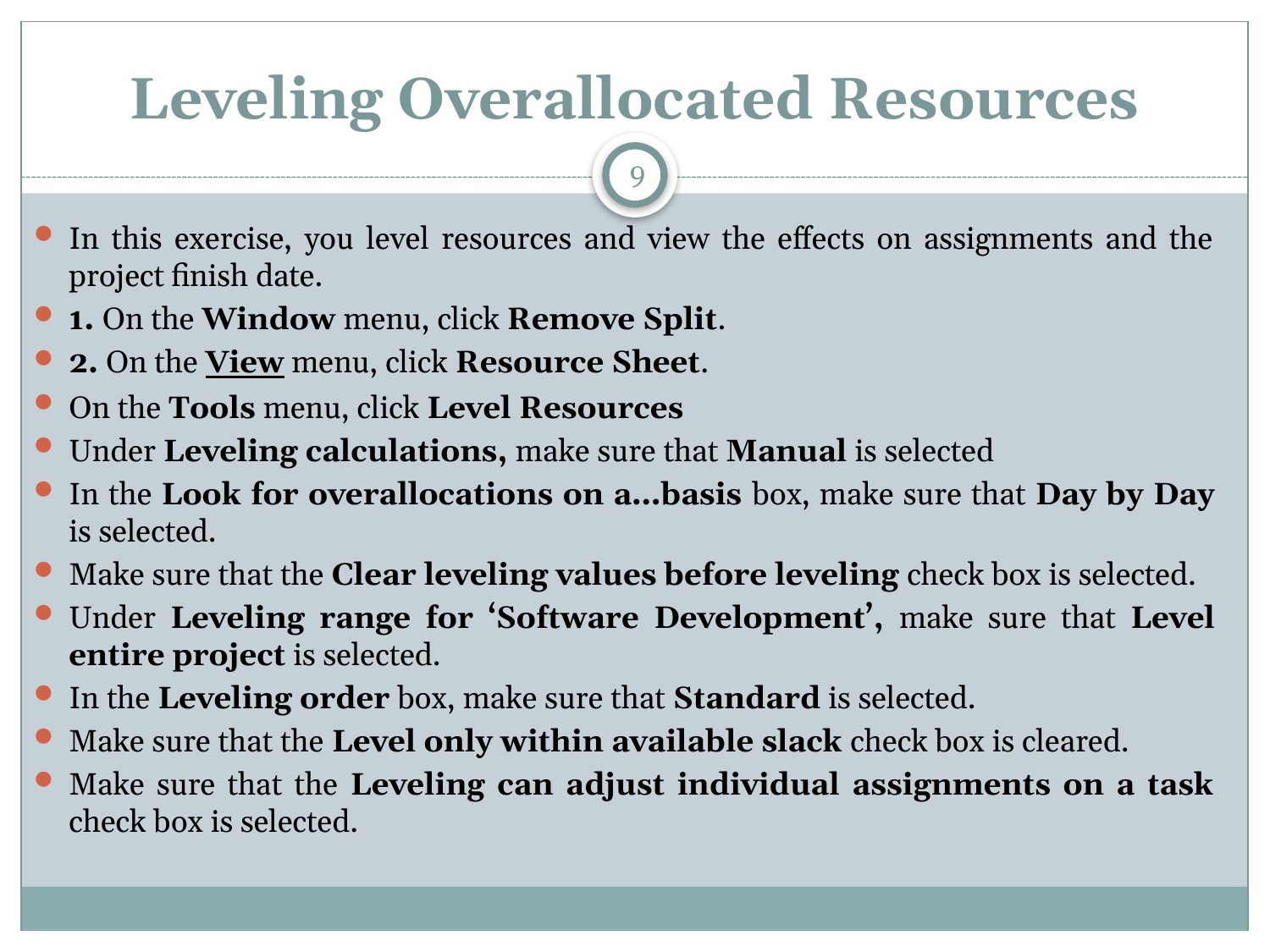

# Leveling Overallocated Resources
9
In this exercise, you level resources and view the effects on assignments and the project finish date.
1. On the Window menu, click Remove Split.
2. On the View menu, click Resource Sheet.
On the Tools menu, click Level Resources
Under Leveling calculations, make sure that Manual is selected
In the Look for overallocations on a…basis box, make sure that Day by Day is selected.
Make sure that the Clear leveling values before leveling check box is selected.
Under Leveling range for ‘Software Development’, make sure that Level entire project is selected.
In the Leveling order box, make sure that Standard is selected.
Make sure that the Level only within available slack check box is cleared.
Make sure that the Leveling can adjust individual assignments on a task check box is selected.